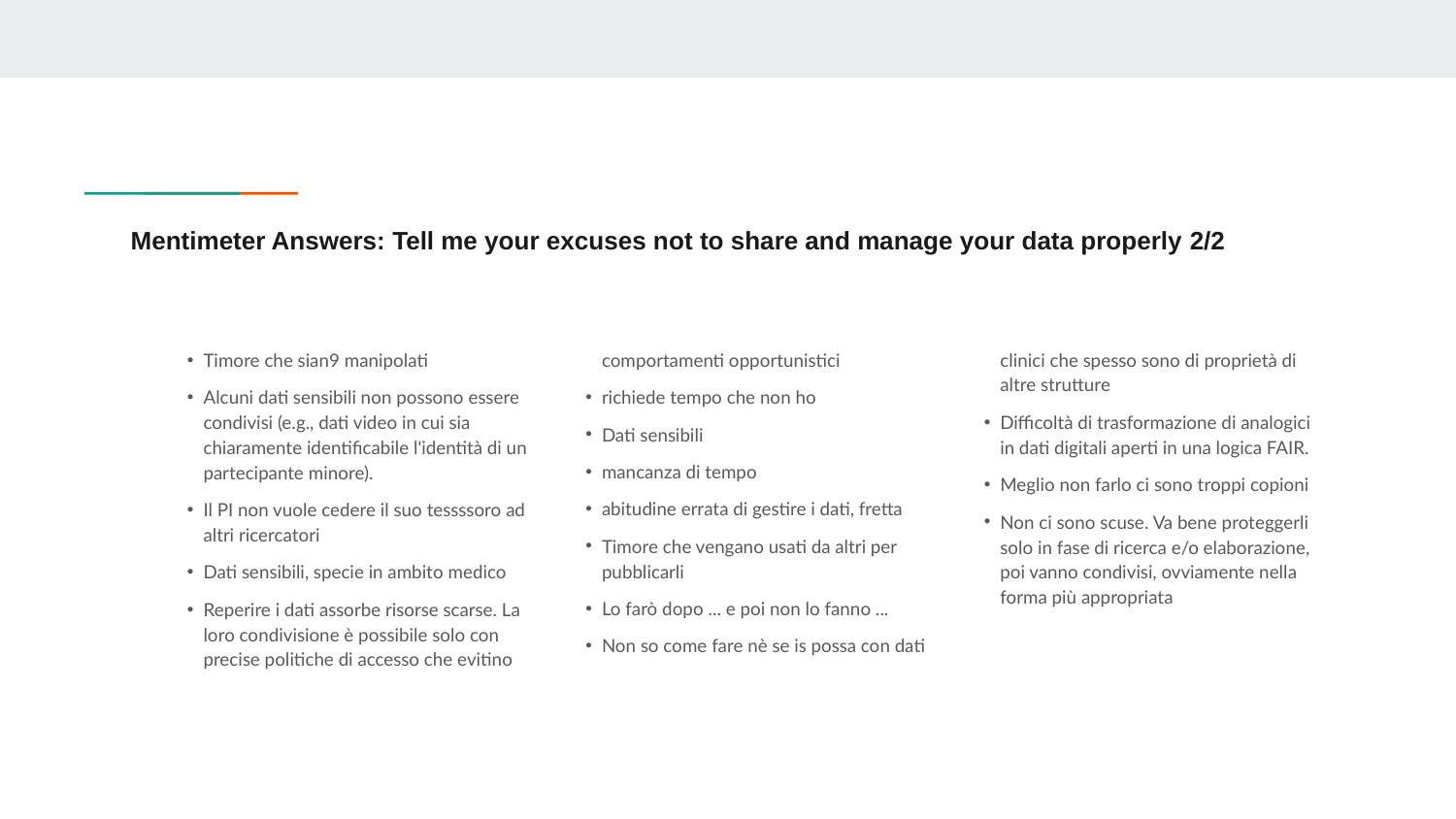

# Mentimeter Answers: Tell me your excuses not to share and manage your data properly 2/2
Timore che sian9 manipolati
Alcuni dati sensibili non possono essere condivisi (e.g., dati video in cui sia chiaramente identificabile l'identità di un partecipante minore).
Il PI non vuole cedere il suo tessssoro ad altri ricercatori
Dati sensibili, specie in ambito medico
Reperire i dati assorbe risorse scarse. La loro condivisione è possibile solo con precise politiche di accesso che evitino comportamenti opportunistici
richiede tempo che non ho
Dati sensibili
mancanza di tempo
abitudine errata di gestire i dati, fretta
Timore che vengano usati da altri per pubblicarli
Lo farò dopo ... e poi non lo fanno ...
Non so come fare nè se is possa con dati clinici che spesso sono di proprietà di altre strutture
Difficoltà di trasformazione di analogici in dati digitali aperti in una logica FAIR.
Meglio non farlo ci sono troppi copioni
Non ci sono scuse. Va bene proteggerli solo in fase di ricerca e/o elaborazione, poi vanno condivisi, ovviamente nella forma più appropriata